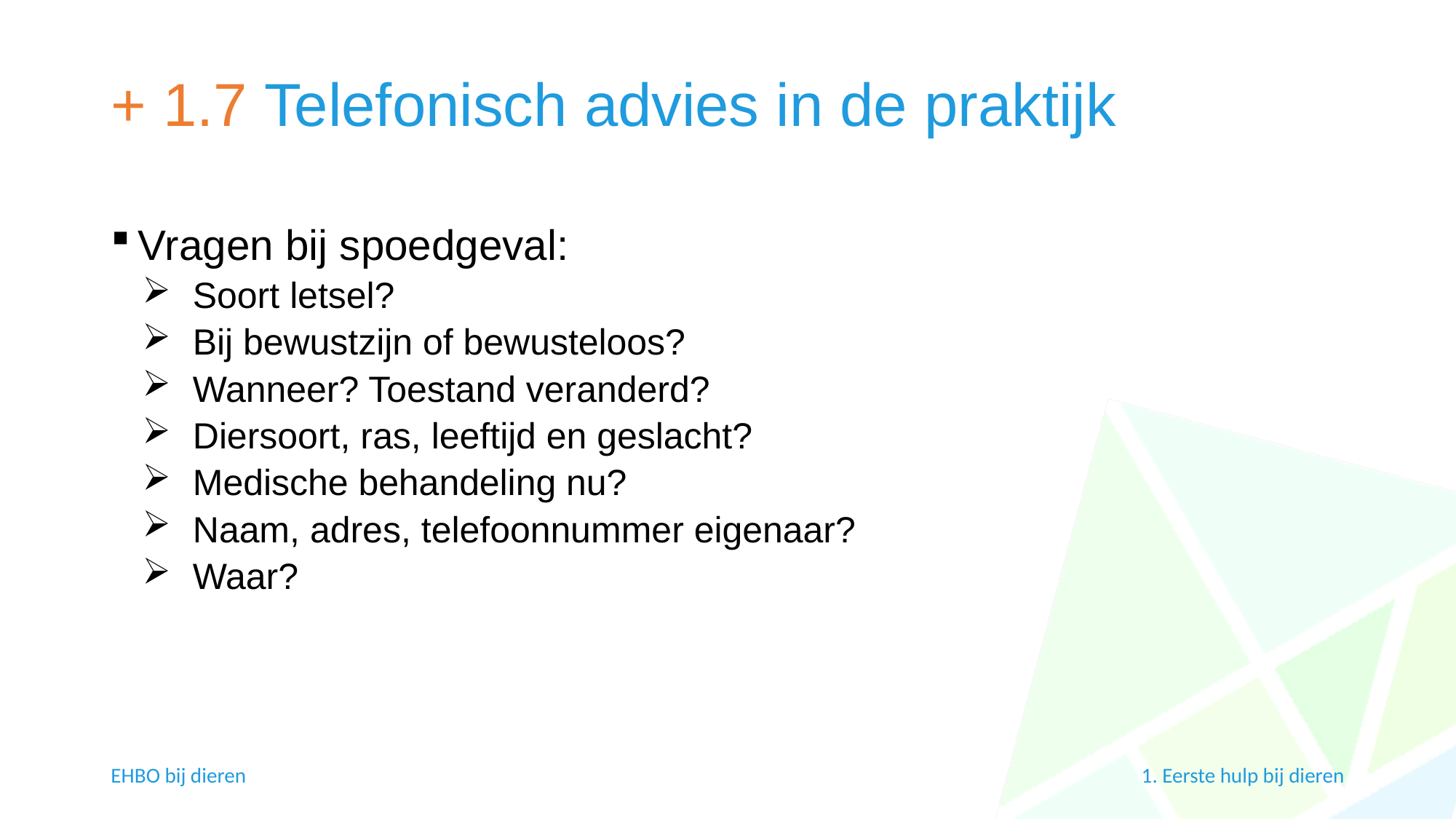

# + 1.7 Telefonisch advies in de praktijk
Vragen bij spoedgeval:
Soort letsel?
Bij bewustzijn of bewusteloos?
Wanneer? Toestand veranderd?
Diersoort, ras, leeftijd en geslacht?
Medische behandeling nu?
Naam, adres, telefoonnummer eigenaar?
Waar?
EHBO bij dieren
1. Eerste hulp bij dieren